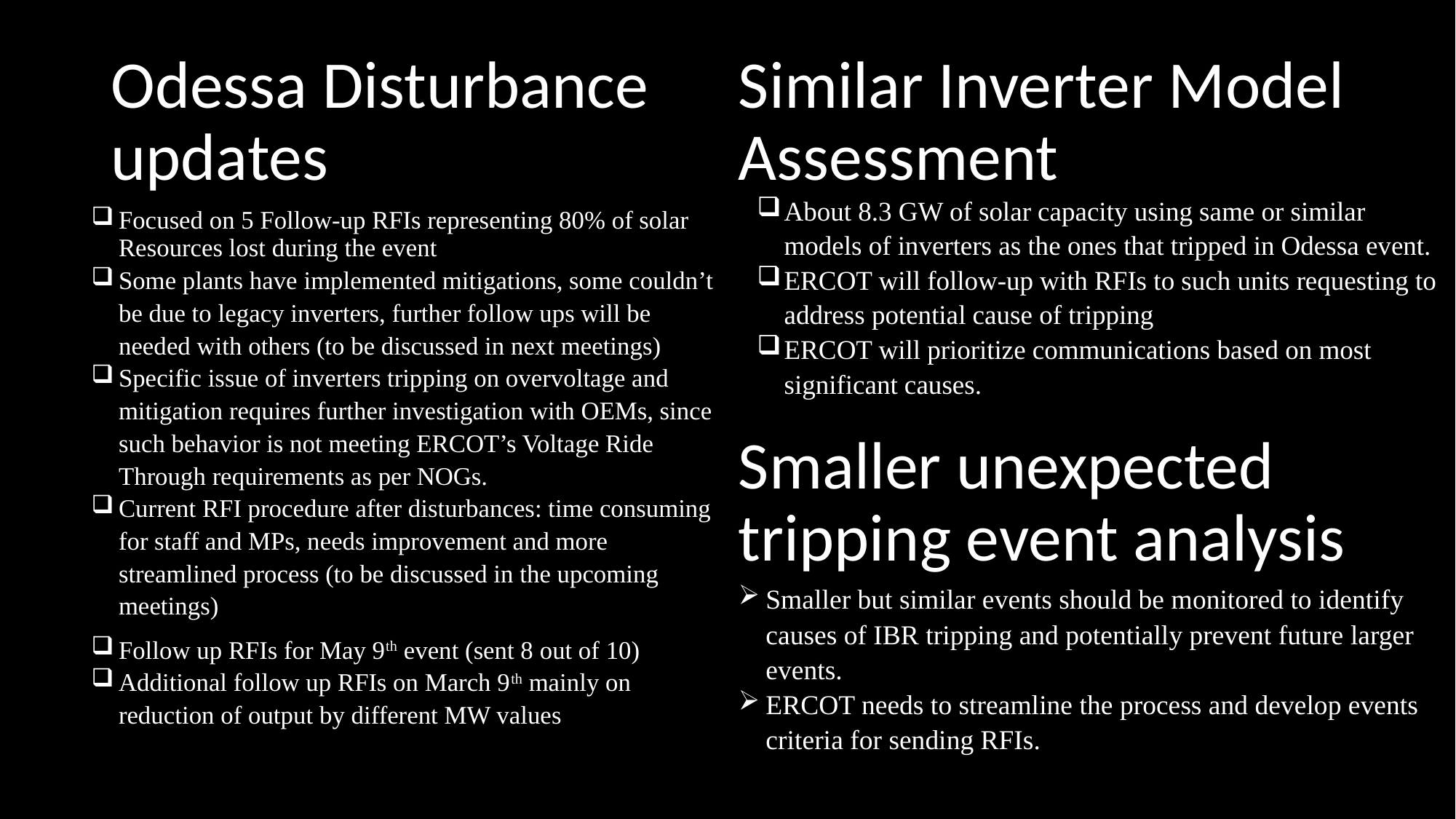

Similar Inverter Model Assessment
# Odessa Disturbance updates
About 8.3 GW of solar capacity using same or similar models of inverters as the ones that tripped in Odessa event.
ERCOT will follow-up with RFIs to such units requesting to address potential cause of tripping
ERCOT will prioritize communications based on most significant causes.

Focused on 5 Follow-up RFIs representing 80% of solar Resources lost during the event
Some plants have implemented mitigations, some couldn’t be due to legacy inverters, further follow ups will be needed with others (to be discussed in next meetings)
Specific issue of inverters tripping on overvoltage and mitigation requires further investigation with OEMs, since such behavior is not meeting ERCOT’s Voltage Ride Through requirements as per NOGs.
Current RFI procedure after disturbances: time consuming for staff and MPs, needs improvement and more streamlined process (to be discussed in the upcoming meetings)
Follow up RFIs for May 9th event (sent 8 out of 10)
Additional follow up RFIs on March 9th mainly on reduction of output by different MW values

Smaller unexpected tripping event analysis
Smaller but similar events should be monitored to identify causes of IBR tripping and potentially prevent future larger events.
ERCOT needs to streamline the process and develop events criteria for sending RFIs.